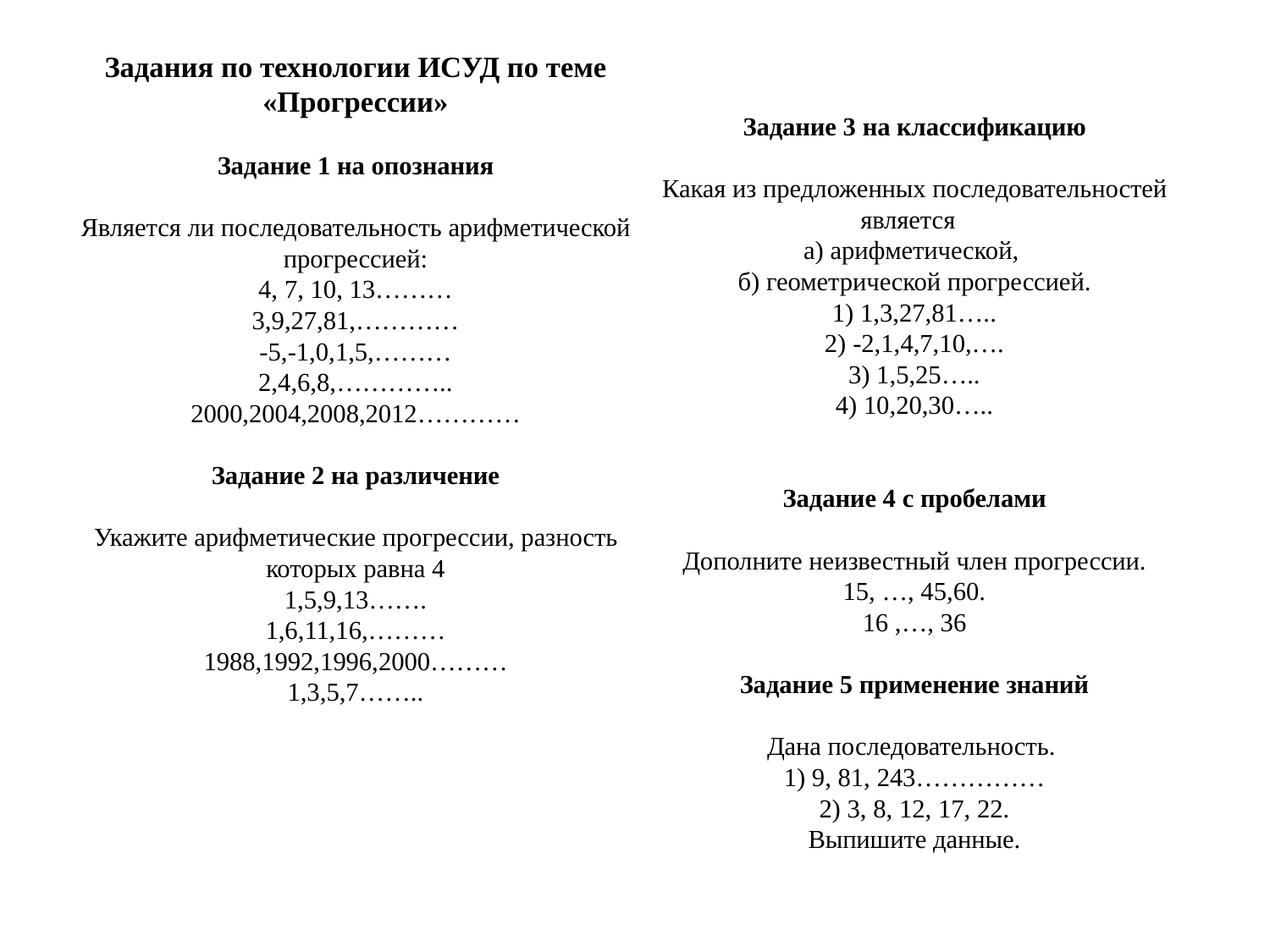

# Задания по технологии ИСУД по теме «Прогрессии» Задание 1 на опознания Является ли последовательность арифметической прогрессией: 4, 7, 10, 13……… 3,9,27,81,………… -5,-1,0,1,5,……… 2,4,6,8,………….. 2000,2004,2008,2012…………   Задание 2 на различение Укажите арифметические прогрессии, разность которых равна 4 1,5,9,13……. 1,6,11,16,……… 1988,1992,1996,2000……… 1,3,5,7……..   Задание 3 на классификацию Какая из предложенных последовательностей является а) арифметической, б) геометрической прогрессией. 1) 1,3,27,81….. 2) -2,1,4,7,10,…. 3) 1,5,25….. 4) 10,20,30….. Задание 4 с пробелами Дополните неизвестный член прогрессии. 15, …, 45,60. 16 ,…, 36   Задание 5 применение знаний Дана последовательность. 1) 9, 81, 243…………… 2) 3, 8, 12, 17, 22. Выпишите данные.